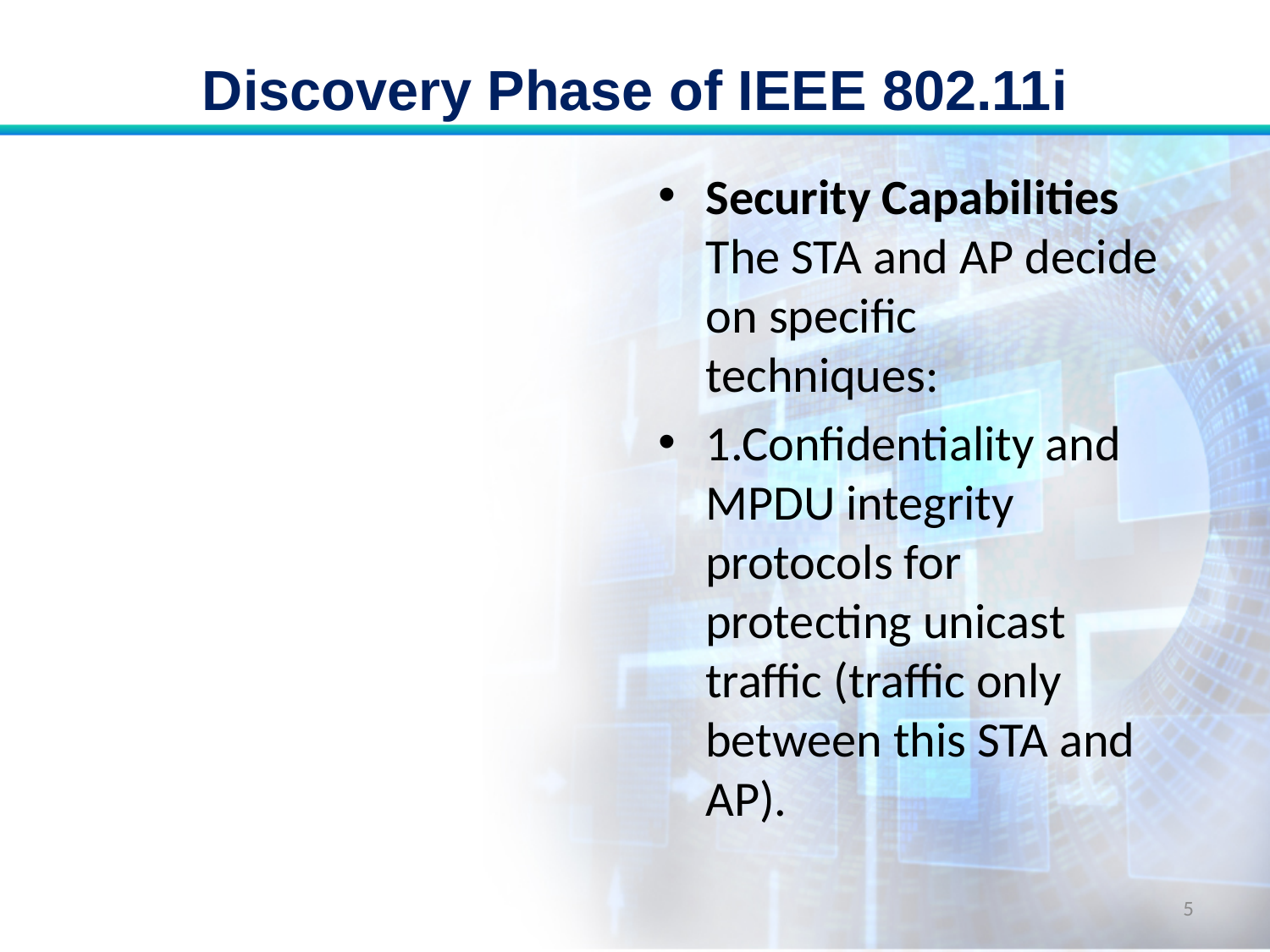

# Discovery Phase of IEEE 802.11i
Security Capabilities The STA and AP decide on specific techniques:
1.Confidentiality and MPDU integrity protocols for protecting unicast traffic (traffic only between this STA and AP).
5